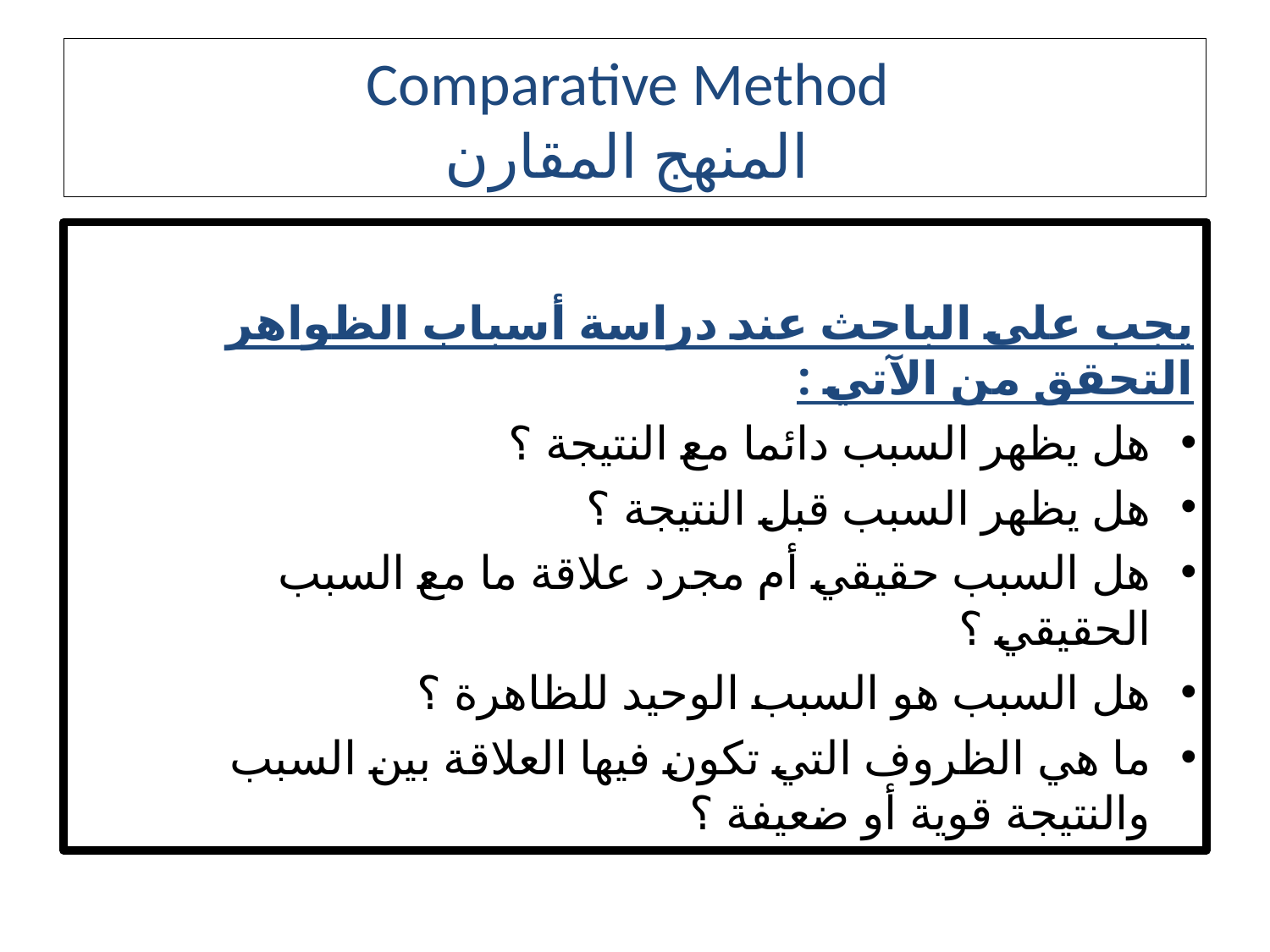

# Comparative Method المنهج المقارن

يجب على الباحث عند دراسة أسباب الظواهر التحقق من الآتي :
هل يظهر السبب دائما مع النتيجة ؟
هل يظهر السبب قبل النتيجة ؟
هل السبب حقيقي أم مجرد علاقة ما مع السبب الحقيقي ؟
هل السبب هو السبب الوحيد للظاهرة ؟
ما هي الظروف التي تكون فيها العلاقة بين السبب والنتيجة قوية أو ضعيفة ؟